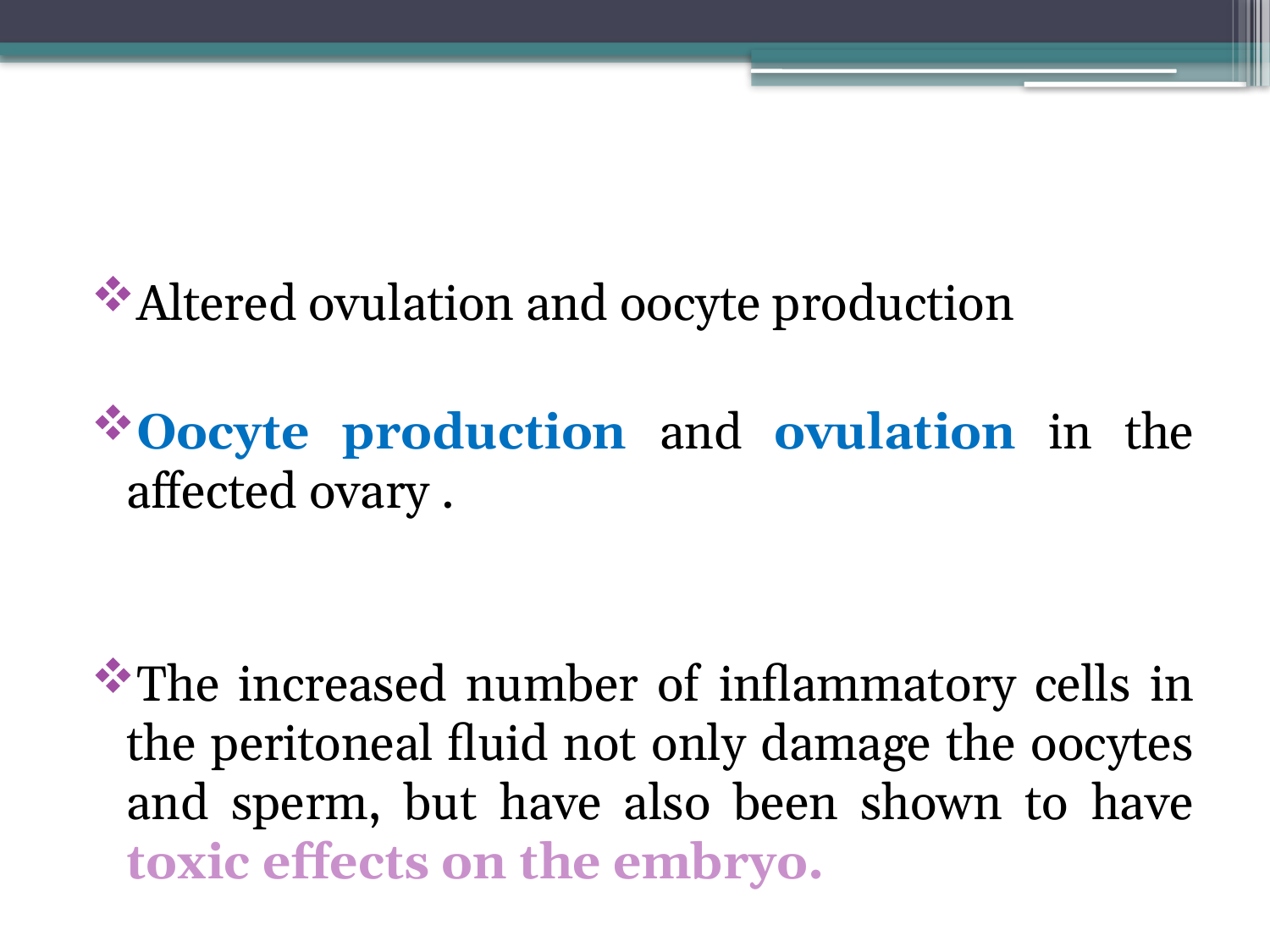

#
Altered ovulation and oocyte production

Oocyte production and ovulation in the affected ovary .

The increased number of inflammatory cells in the peritoneal fluid not only damage the oocytes and sperm, but have also been shown to have toxic effects on the embryo.